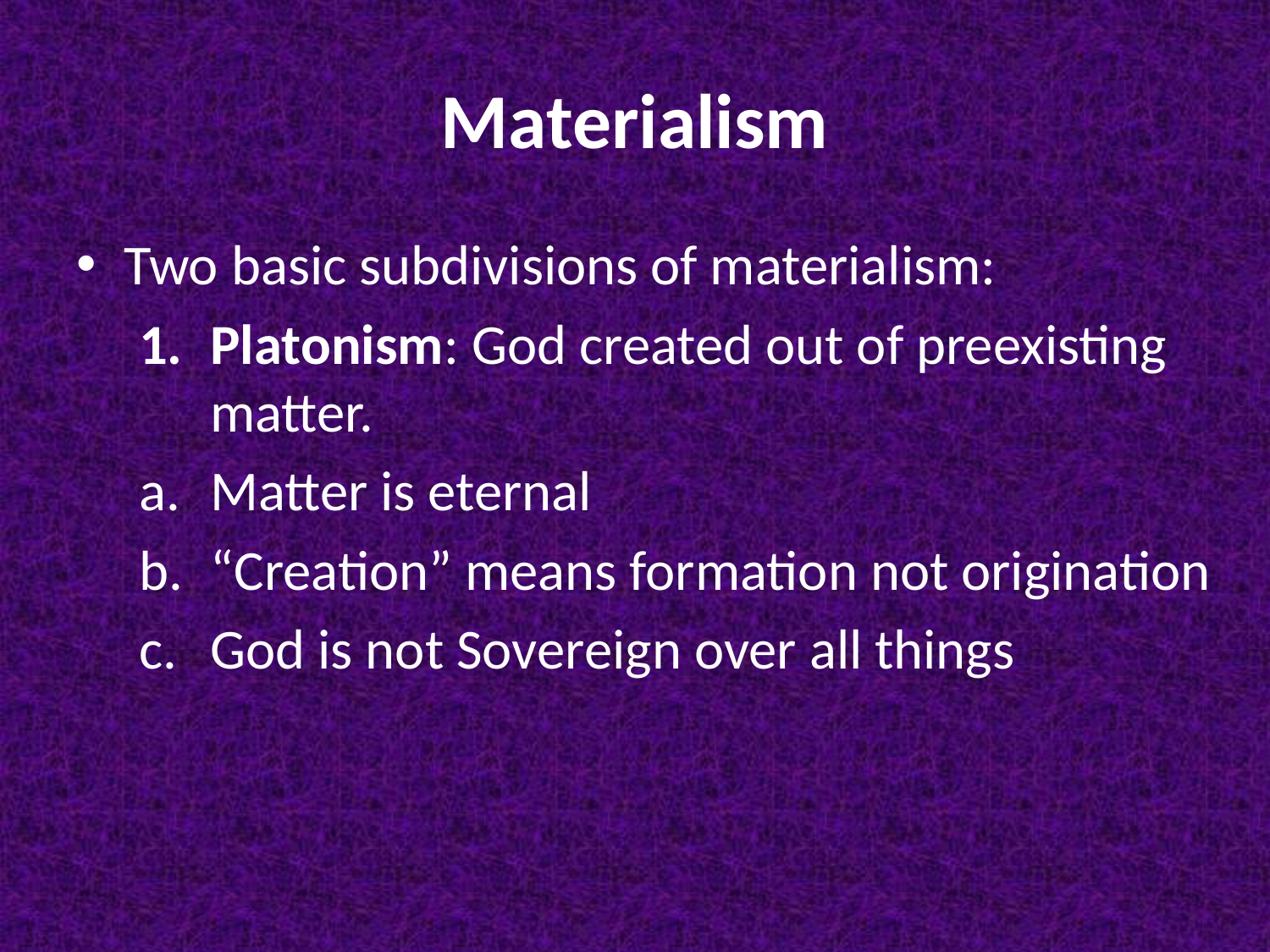

# Materialism
Two basic subdivisions of materialism:
Platonism: God created out of preexisting matter.
Matter is eternal
“Creation” means formation not origination
God is not Sovereign over all things